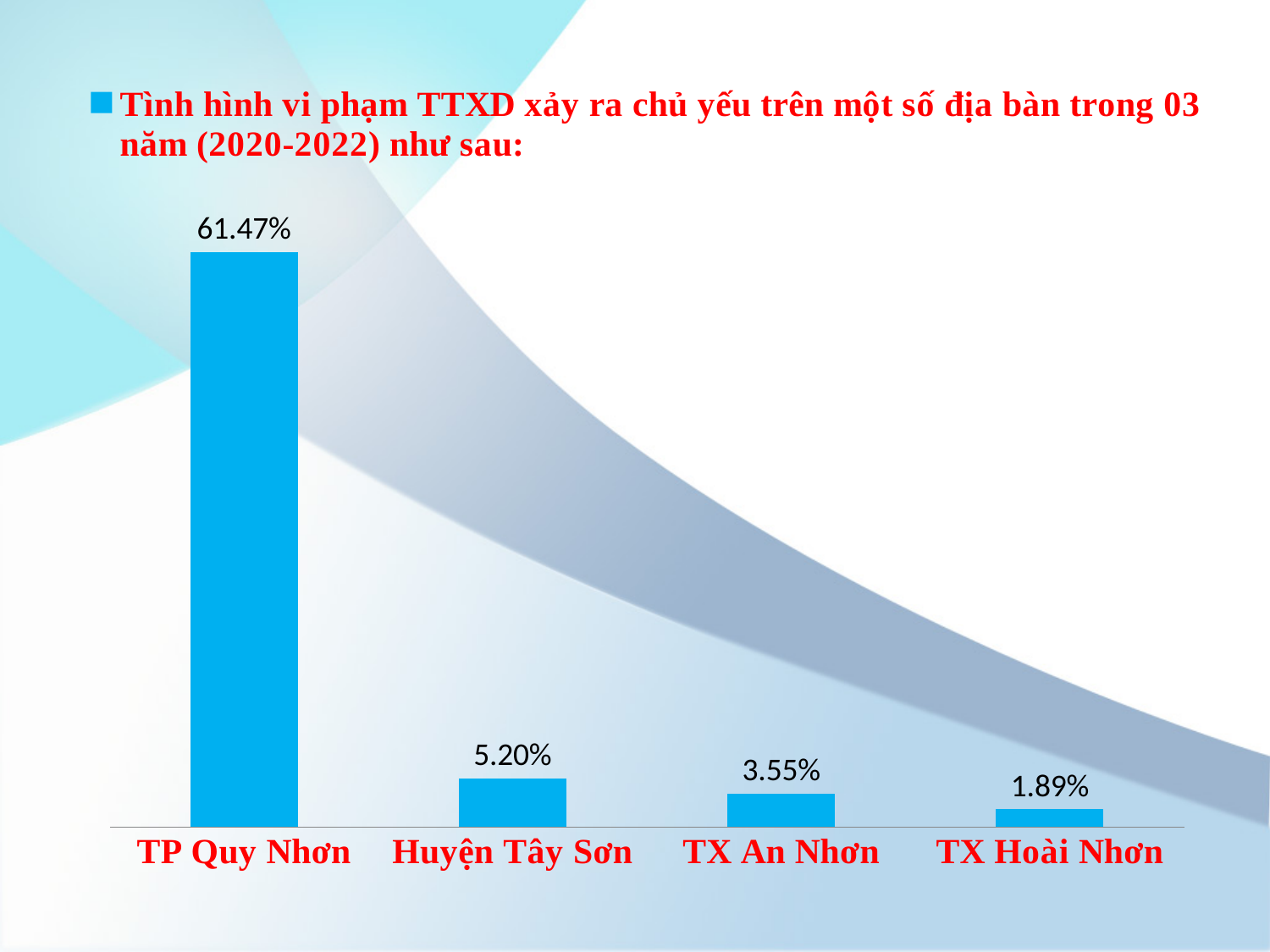

### Chart

| Category | Tình hình vi phạm TTXD xảy ra chủ yếu trên một số địa bàn trong 03 năm (2020-2022) như sau: |
|---|---|
| TP Quy Nhơn | 0.6147 |
| Huyện Tây Sơn | 0.052 |
| TX An Nhơn | 0.0355 |
| TX Hoài Nhơn | 0.0189 |